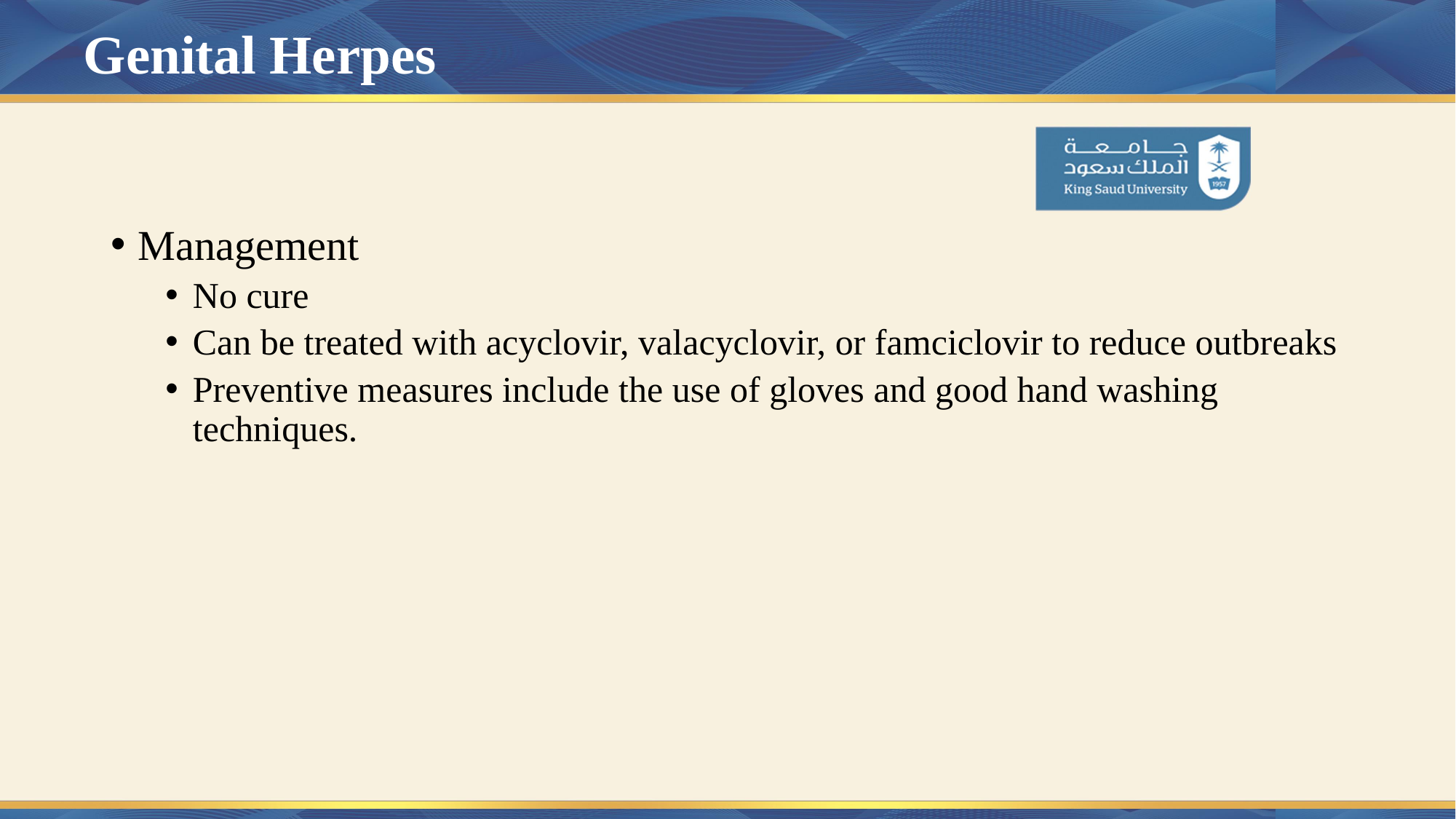

# Genital Herpes
Management
No cure
Can be treated with acyclovir, valacyclovir, or famciclovir to reduce outbreaks
Preventive measures include the use of gloves and good hand washing techniques.